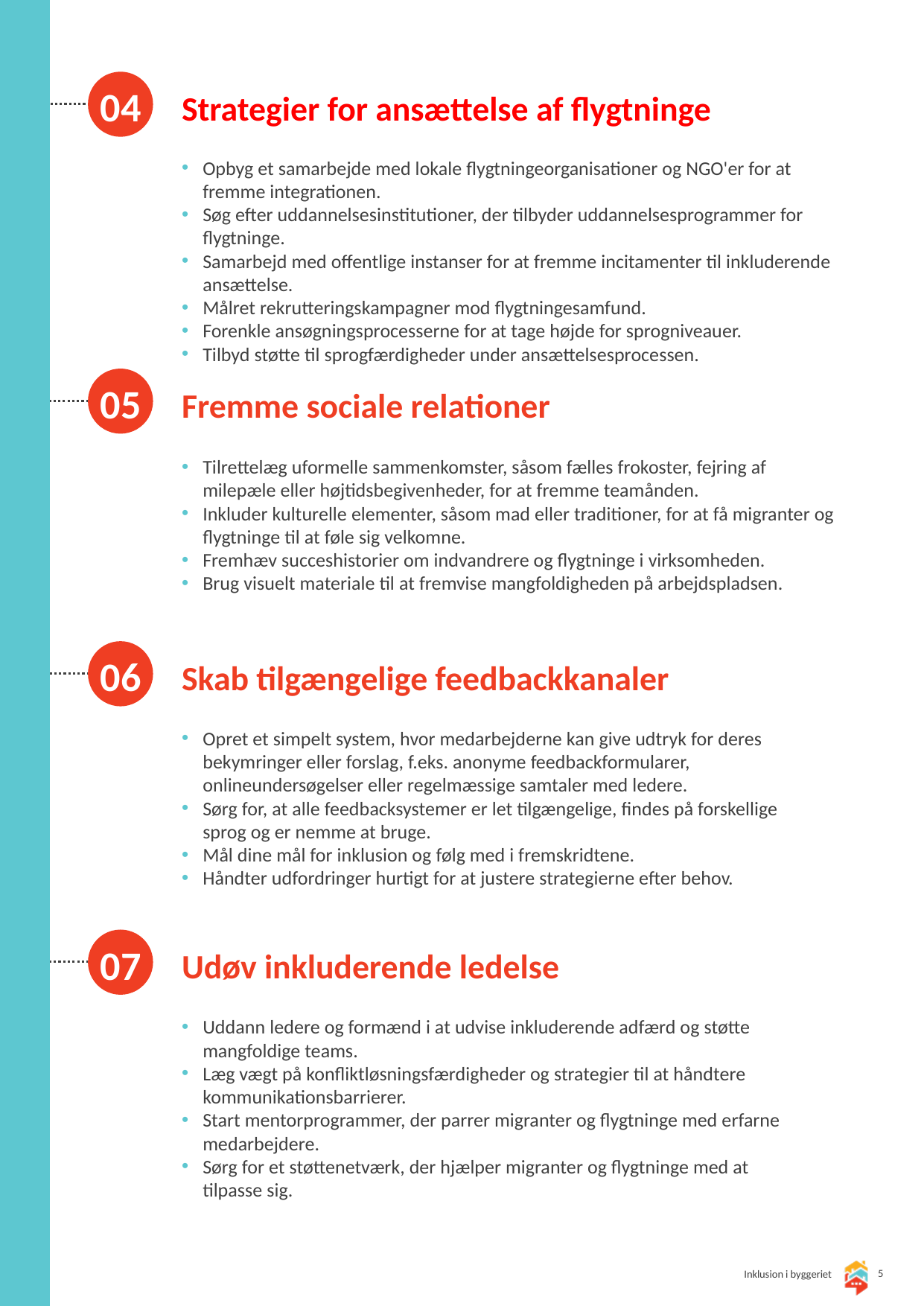

04
Strategier for ansættelse af flygtninge
Opbyg et samarbejde med lokale flygtningeorganisationer og NGO'er for at fremme integrationen.
Søg efter uddannelsesinstitutioner, der tilbyder uddannelsesprogrammer for flygtninge.
Samarbejd med offentlige instanser for at fremme incitamenter til inkluderende ansættelse.
Målret rekrutteringskampagner mod flygtningesamfund.
Forenkle ansøgningsprocesserne for at tage højde for sprogniveauer.
Tilbyd støtte til sprogfærdigheder under ansættelsesprocessen.

05
Fremme sociale relationer

Tilrettelæg uformelle sammenkomster, såsom fælles frokoster, fejring af milepæle eller højtidsbegivenheder, for at fremme teamånden.
Inkluder kulturelle elementer, såsom mad eller traditioner, for at få migranter og flygtninge til at føle sig velkomne.
Fremhæv succeshistorier om indvandrere og flygtninge i virksomheden.
Brug visuelt materiale til at fremvise mangfoldigheden på arbejdspladsen.

06
Skab tilgængelige feedbackkanaler
Opret et simpelt system, hvor medarbejderne kan give udtryk for deres bekymringer eller forslag, f.eks. anonyme feedbackformularer, onlineundersøgelser eller regelmæssige samtaler med ledere.
Sørg for, at alle feedbacksystemer er let tilgængelige, findes på forskellige sprog og er nemme at bruge.
Mål dine mål for inklusion og følg med i fremskridtene.
Håndter udfordringer hurtigt for at justere strategierne efter behov.

07
Udøv inkluderende ledelse
Uddann ledere og formænd i at udvise inkluderende adfærd og støtte mangfoldige teams.
Læg vægt på konfliktløsningsfærdigheder og strategier til at håndtere kommunikationsbarrierer.
Start mentorprogrammer, der parrer migranter og flygtninge med erfarne medarbejdere.
Sørg for et støttenetværk, der hjælper migranter og flygtninge med at tilpasse sig.

5